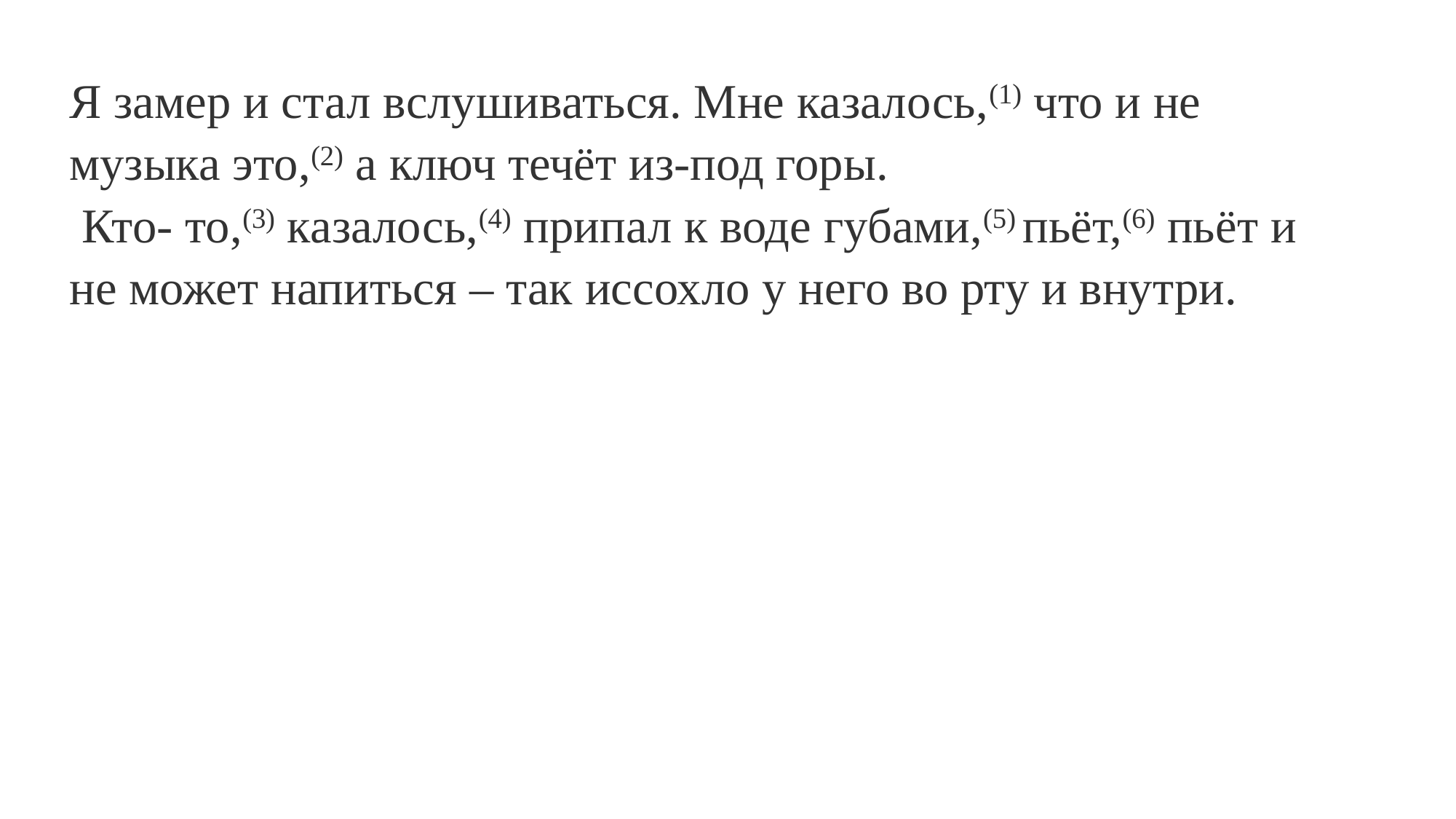

Я замер и стал вслушиваться. Мне казалось,(1) что и не музыка это,(2) а ключ течёт из-под горы.
 Кто- то,(3) казалось,(4) припал к воде губами,(5) пьёт,(6) пьёт и не может напиться – так иссохло у него во рту и внутри.